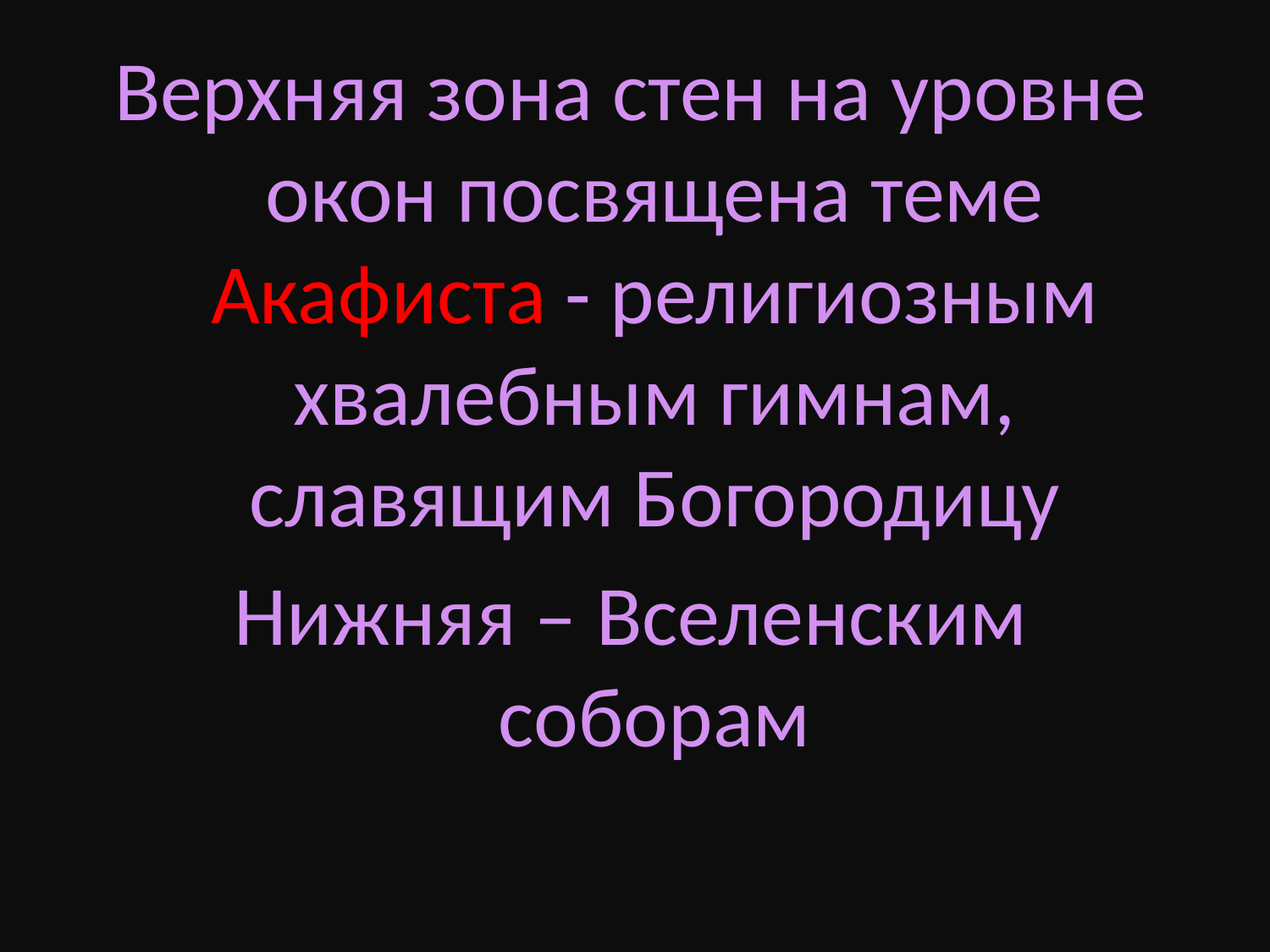

Верхняя зона стен на уровне окон посвящена теме Акафиста - религиозным хвалебным гимнам, славящим Богородицу
Нижняя – Вселенским соборам

#